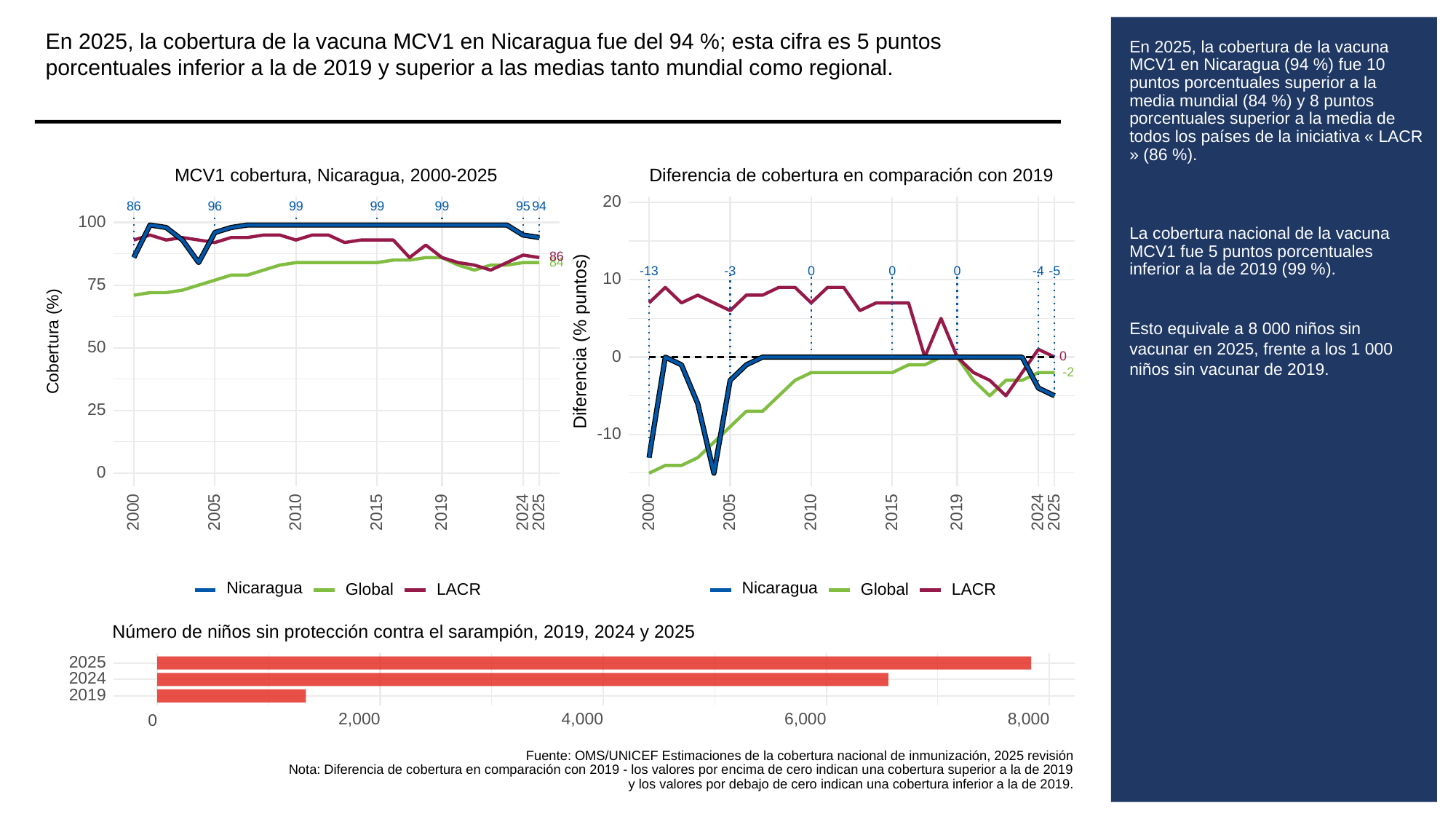

En 2025, la cobertura de la vacuna MCV1 en Nicaragua fue del 94 %; esta cifra es 5 puntos porcentuales inferior a la de 2019 y superior a las medias tanto mundial como regional.
# En 2025, la cobertura de la vacuna MCV1 en Nicaragua (94 %) fue 10 puntos porcentuales superior a la media mundial (84 %) y 8 puntos porcentuales superior a la media de todos los países de la iniciativa « LACR » (86 %).

La cobertura nacional de la vacuna MCV1 fue 5 puntos porcentuales inferior a la de 2019 (99 %).

Esto equivale a 8 000 niños sin vacunar en 2025, frente a los 1 000 niños sin vacunar de 2019.

MCV1 cobertura, Nicaragua, 2000-2025
Diferencia de cobertura en comparación con 2019
20

86
96
99
99
99
95
94

100

86

84
-13
-3
0
0
0
-5
-4
10

75

Diferencia (% puntos)
Cobertura (%)
50

0
0

-2

25

-10

0

2000
2005
2010
2015
2019
2024
2025
2000
2005
2010
2015
2019
2024
2025
Nicaragua
Nicaragua
Global
LACR
Global
LACR

Número de niños sin protección contra el sarampión, 2019, 2024 y 2025

2025

2024

2019

2,000
4,000
6,000
8,000
0
Fuente: OMS/UNICEF Estimaciones de la cobertura nacional de inmunización, 2025 revisión
Nota: Diferencia de cobertura en comparación con 2019 - los valores por encima de cero indican una cobertura superior a la de 2019
y los valores por debajo de cero indican una cobertura inferior a la de 2019.